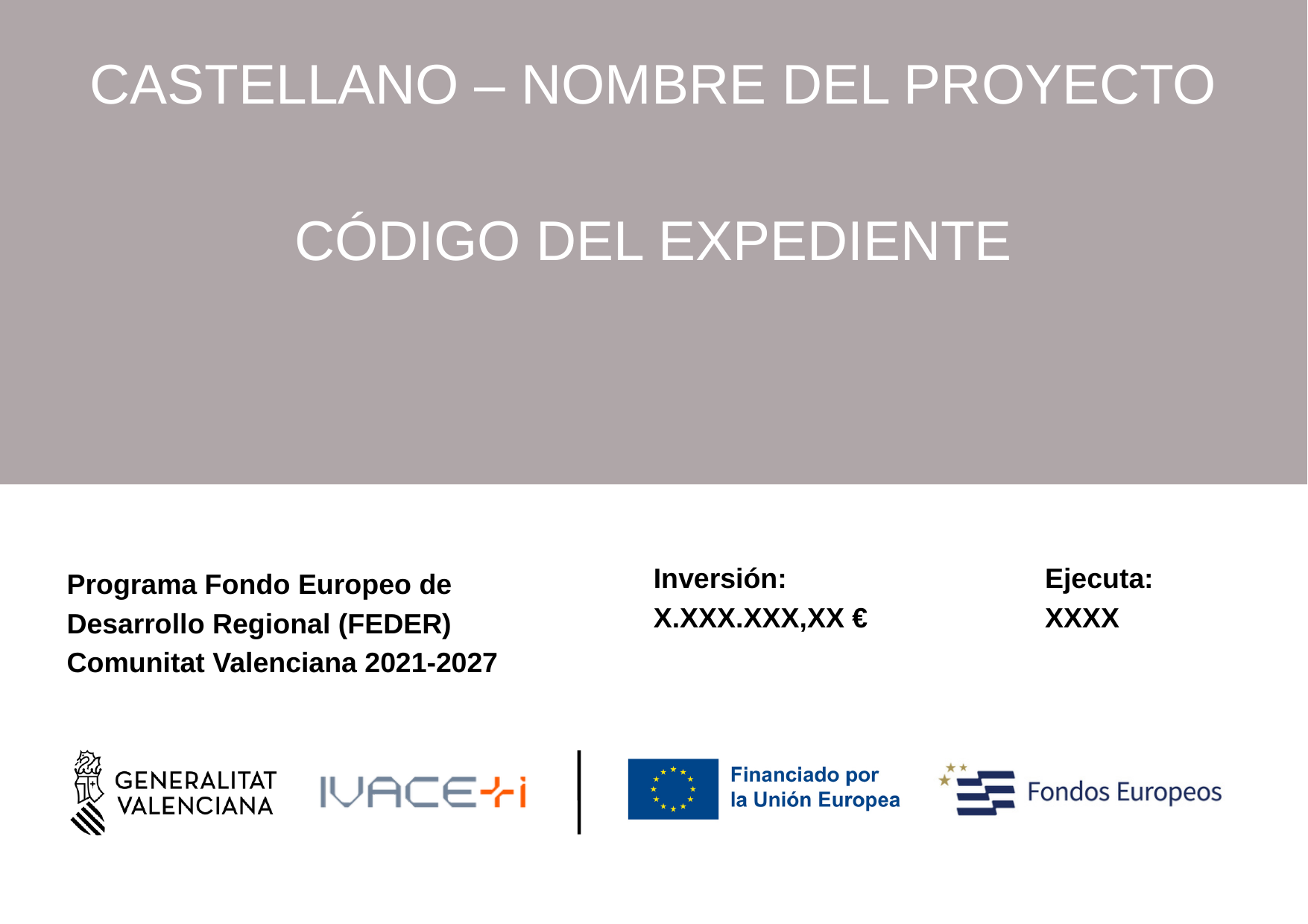

CASTELLANO – NOMBRE DEL PROYECTO

CÓDIGO DEL EXPEDIENTE
Ejecuta:XXXX
Inversión:
X.XXX.XXX,XX €
Programa Fondo Europeo de Desarrollo Regional (FEDER) Comunitat Valenciana 2021-2027